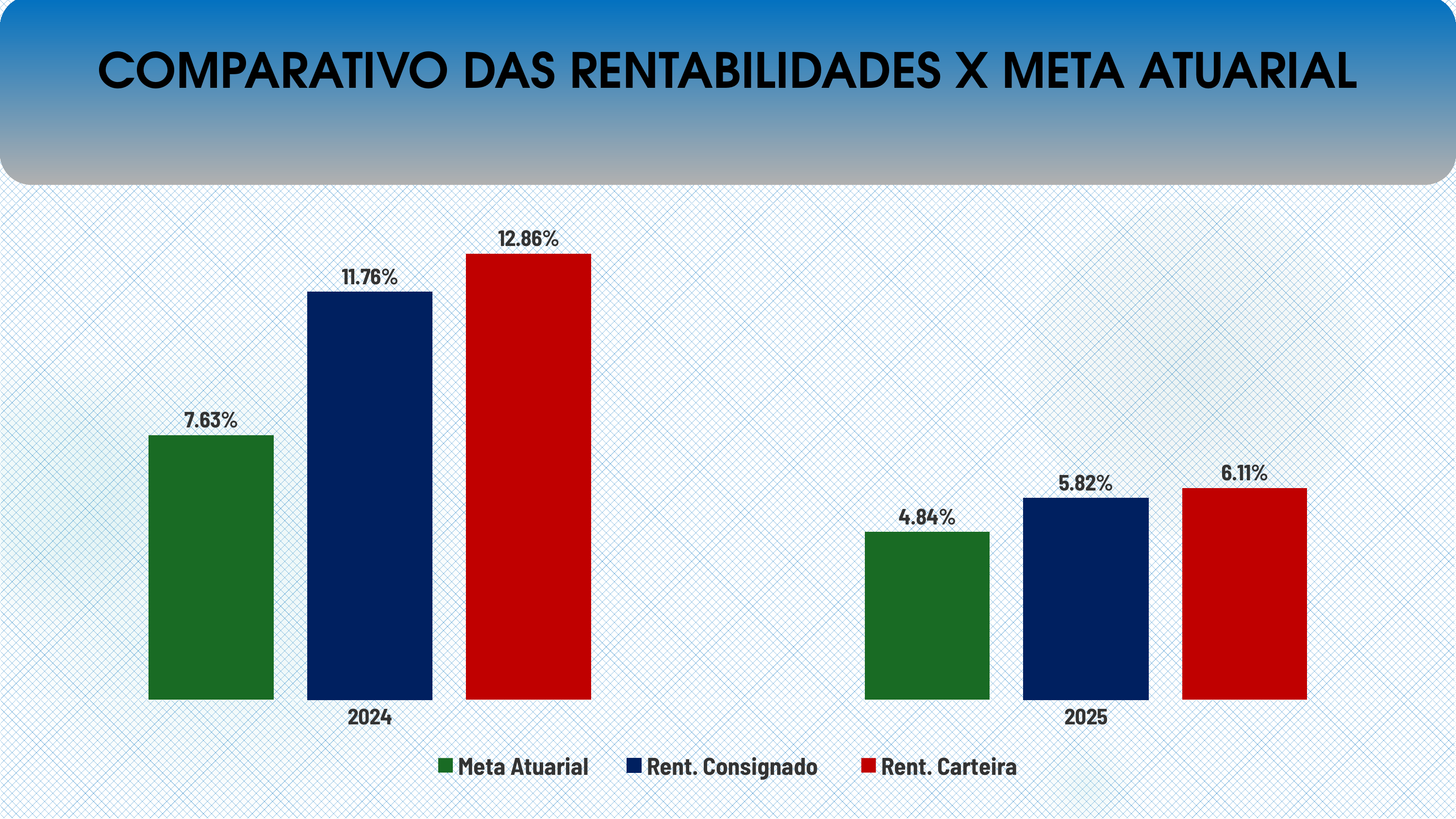

COMPARATIVO DAS RENTABILIDADES X META ATUARIAL

### Chart

| Category | Meta Atuarial | Rent. Consignado  | Rent. Carteira |
|---|---|---|---|
| 2024 | 0.0763 | 0.117596 | 0.128607 |
| 2025 | 0.0484 | 0.05821 | 0.0611 |